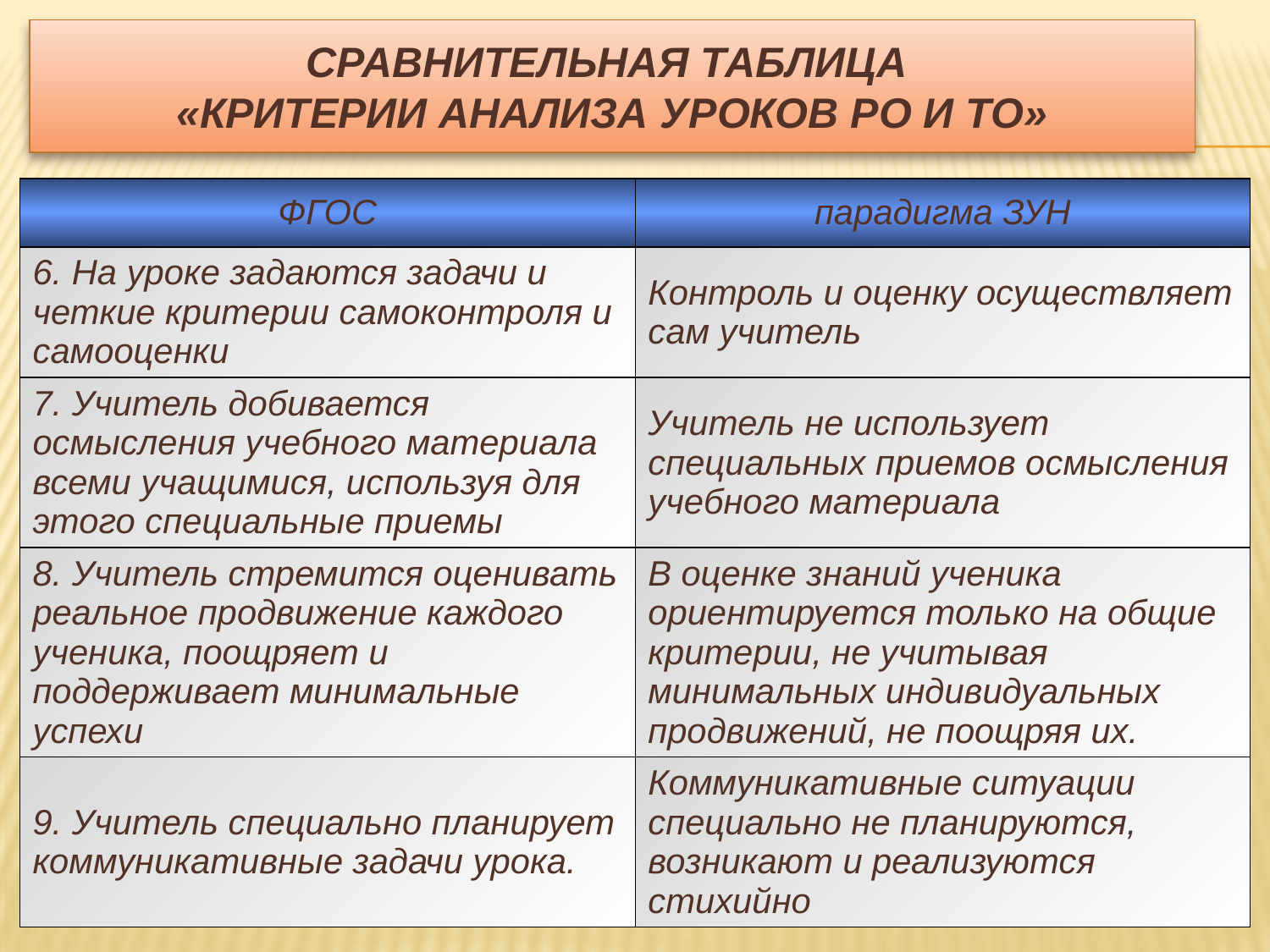

# Сравнительная таблица «Критерии анализа уроков РО и ТО»
| ФГОС | парадигма ЗУН |
| --- | --- |
| 6. На уроке задаются задачи и четкие критерии самоконтроля и самооценки | Контроль и оценку осуществляет сам учитель |
| 7. Учитель добивается осмысления учебного материала всеми учащимися, используя для этого специальные приемы | Учитель не использует специальных приемов осмысления учебного материала |
| 8. Учитель стремится оценивать реальное продвижение каждого ученика, поощряет и поддерживает минимальные успехи | В оценке знаний ученика ориентируется только на общие критерии, не учитывая минимальных индивидуальных продвижений, не поощряя их. |
| 9. Учитель специально планирует коммуникативные задачи урока. | Коммуникативные ситуации специально не планируются, возникают и реализуются стихийно |